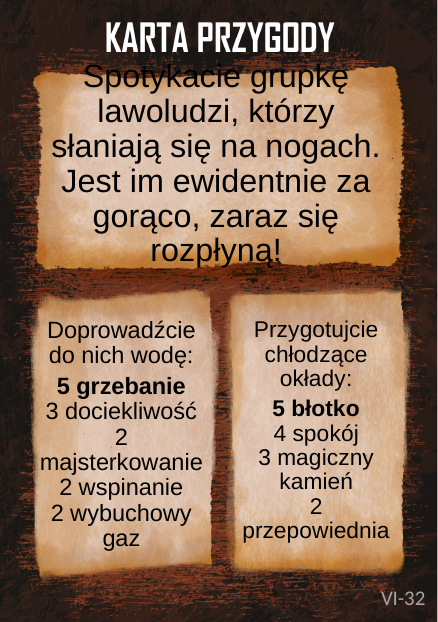

# Spotykacie grupkę lawoludzi, którzy słaniają się na nogach. Jest im ewidentnie za gorąco, zaraz się rozpłyną!
Doprowadźcie do nich wodę:
5 grzebanie
3 dociekliwość
2 majsterkowanie
2 wspinanie
2 wybuchowy gaz
Przygotujcie chłodzące okłady:
5 błotko
4 spokój
3 magiczny kamień
2 przepowiednia
VI-32